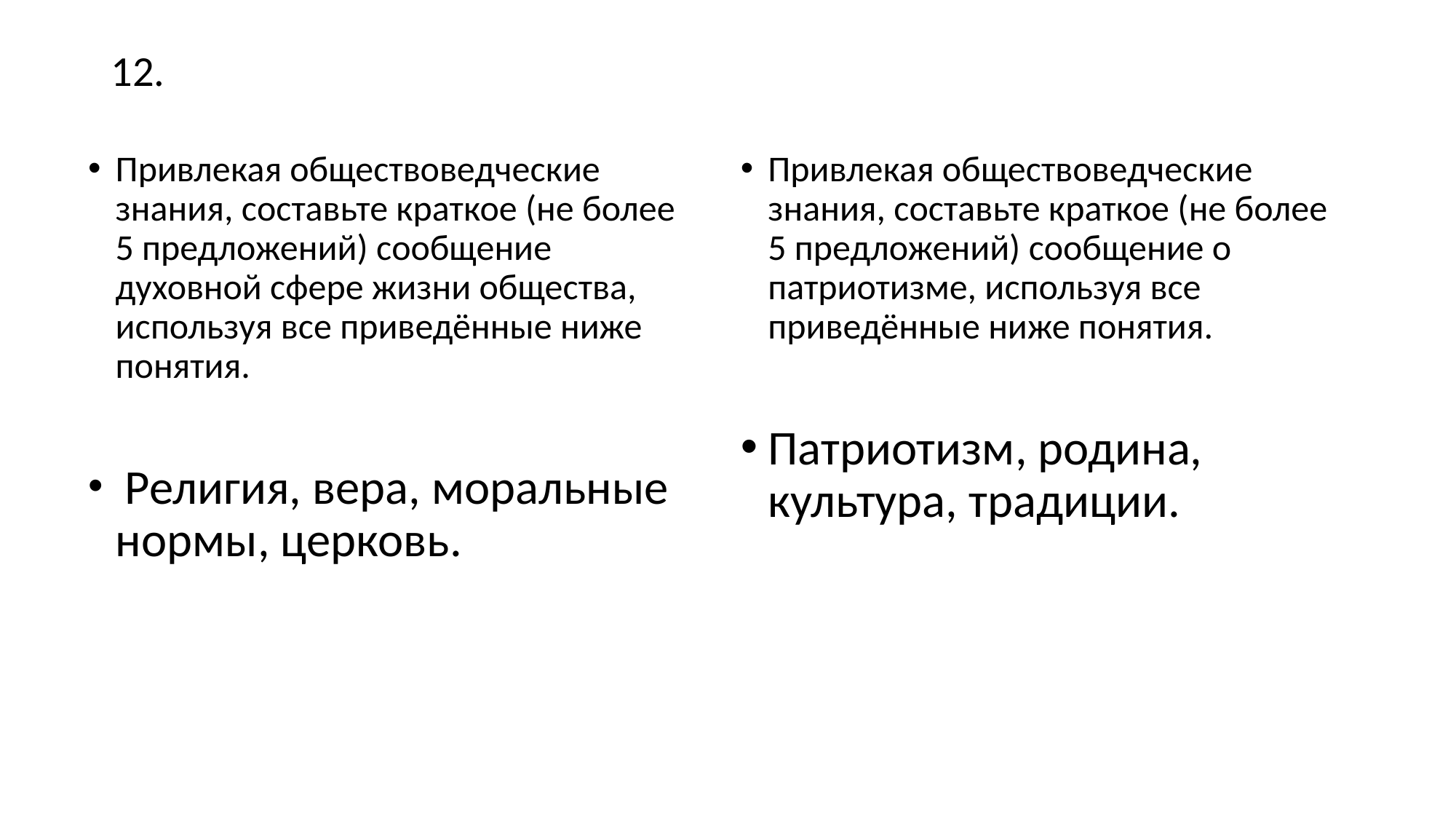

# 12.
Привлекая обществоведческие знания, составьте краткое (не более 5 предложений) сообщение духовной сфере жизни общества, используя все приведённые ниже понятия.

 Религия, вера, моральные нормы, церковь.
Привлекая обществоведческие знания, составьте краткое (не более 5 предложений) сообщение о патриотизме, используя все приведённые ниже понятия.

Патриотизм, родина, культура, традиции.